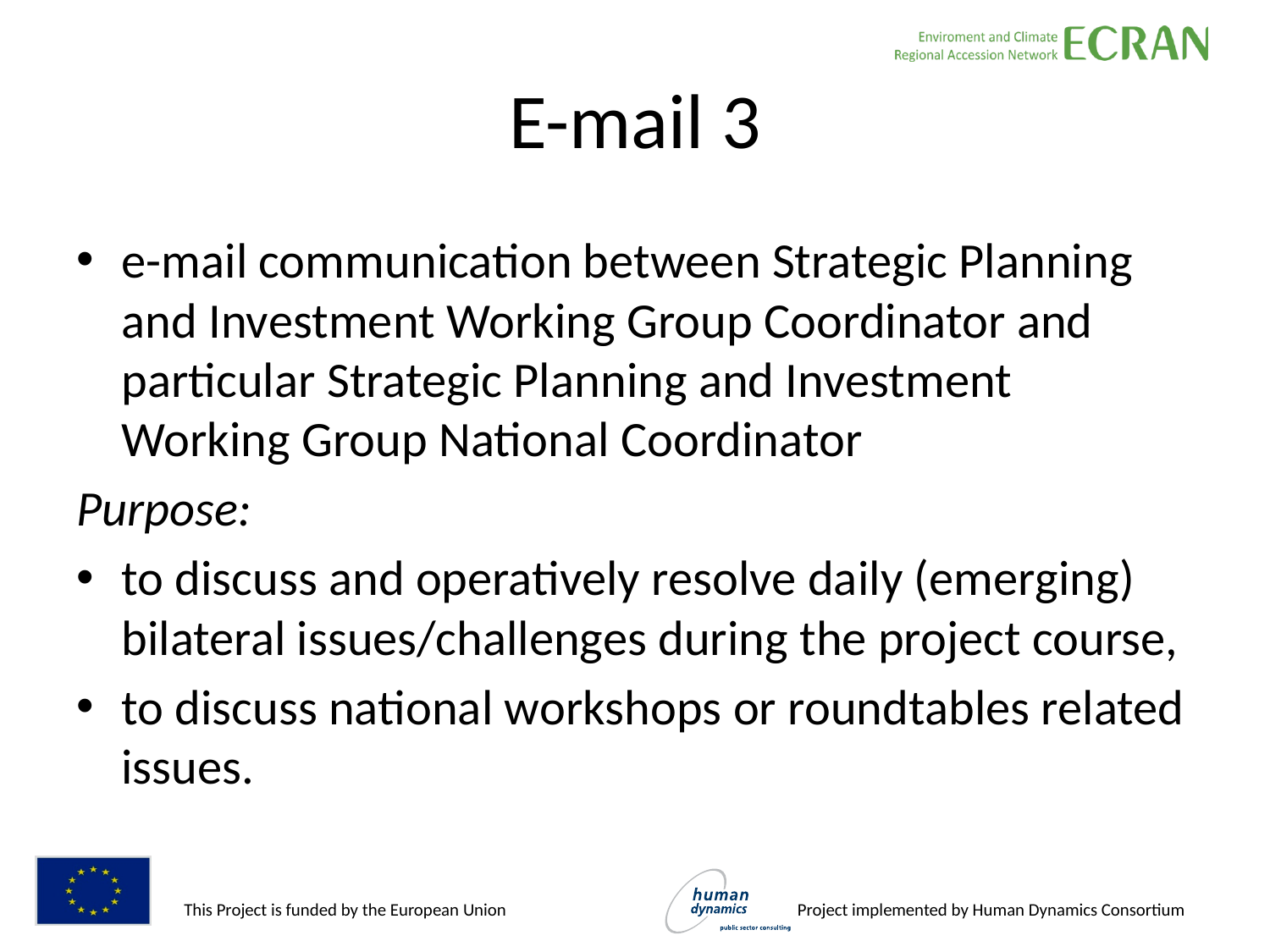

# E-mail 3
e-mail communication between Strategic Planning and Investment Working Group Coordinator and particular Strategic Planning and Investment Working Group National Coordinator
Purpose:
to discuss and operatively resolve daily (emerging) bilateral issues/challenges during the project course,
to discuss national workshops or roundtables related issues.